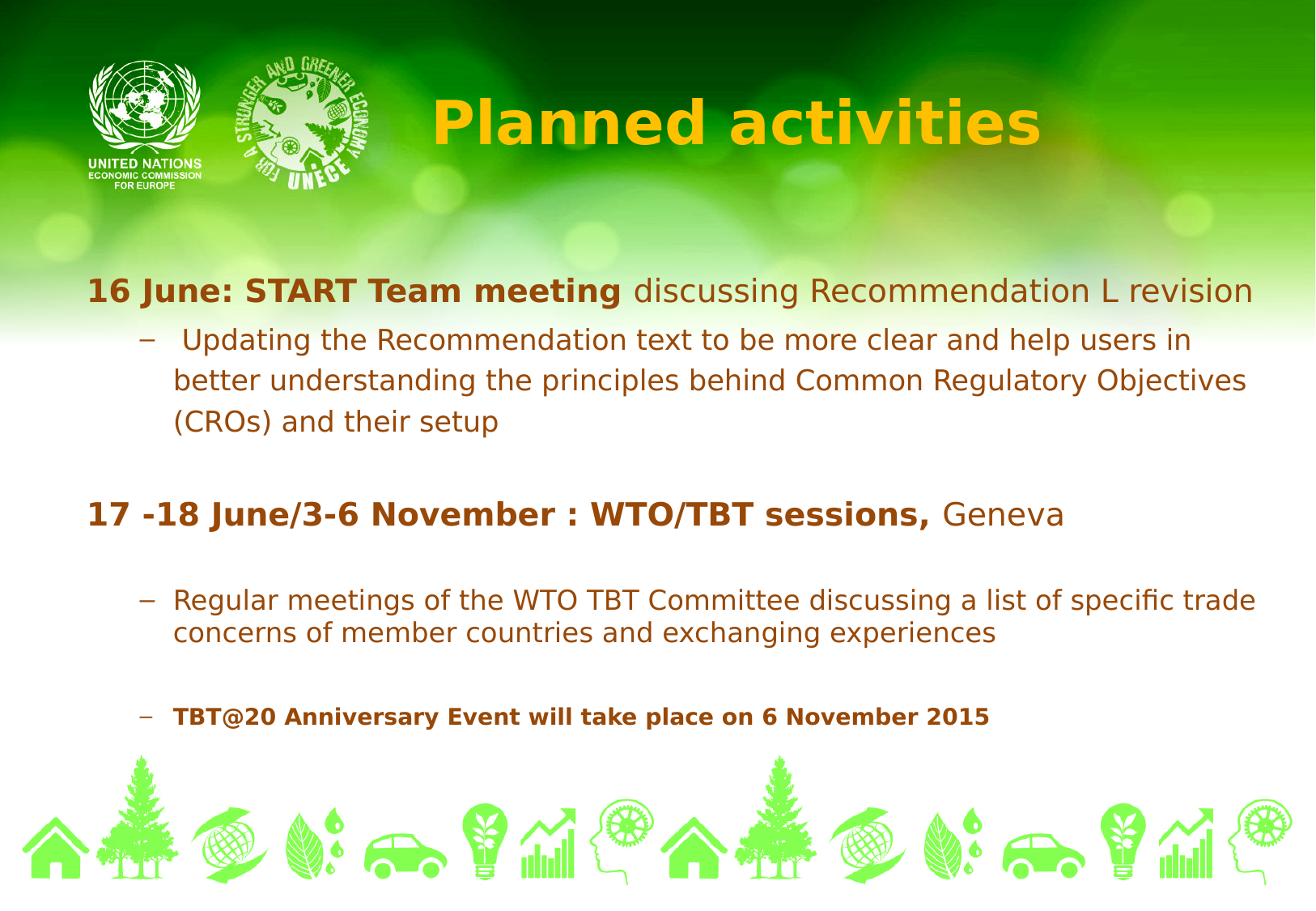

# Planned activities
16 June: START Team meeting discussing Recommendation L revision
 Updating the Recommendation text to be more clear and help users in better understanding the principles behind Common Regulatory Objectives (CROs) and their setup

17 -18 June/3-6 November : WTO/TBT sessions, Geneva

Regular meetings of the WTO TBT Committee discussing a list of specific trade concerns of member countries and exchanging experiences

TBT@20 Anniversary Event will take place on 6 November 2015